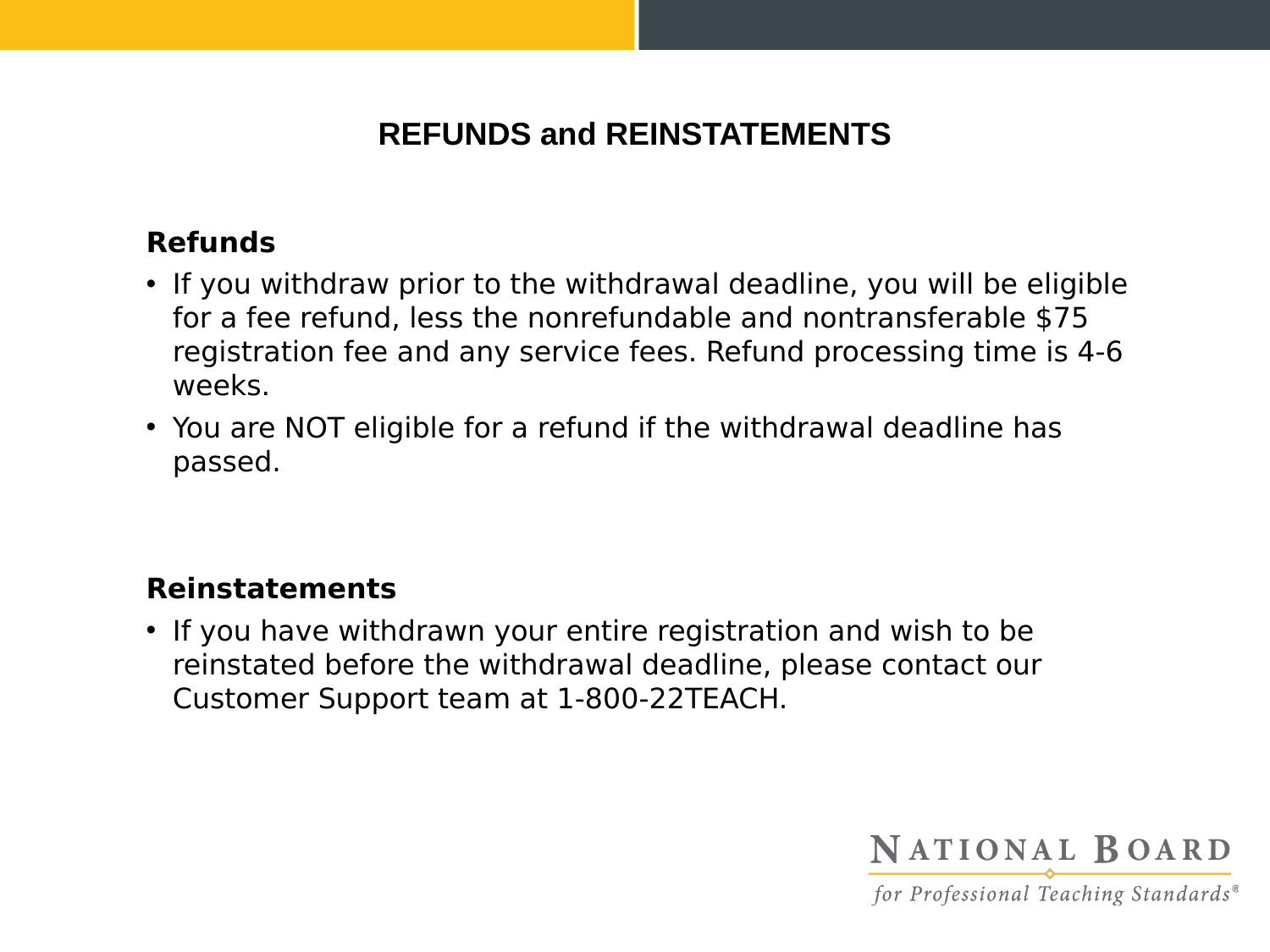

# REFUNDS and REINSTATEMENTS
Refunds
If you withdraw prior to the withdrawal deadline, you will be eligible for a fee refund, less the nonrefundable and nontransferable $75 registration fee and any service fees. Refund processing time is 4-6 weeks.
You are NOT eligible for a refund if the withdrawal deadline has passed.

Reinstatements
If you have withdrawn your entire registration and wish to be reinstated before the withdrawal deadline, please contact our Customer Support team at 1-800-22TEACH.